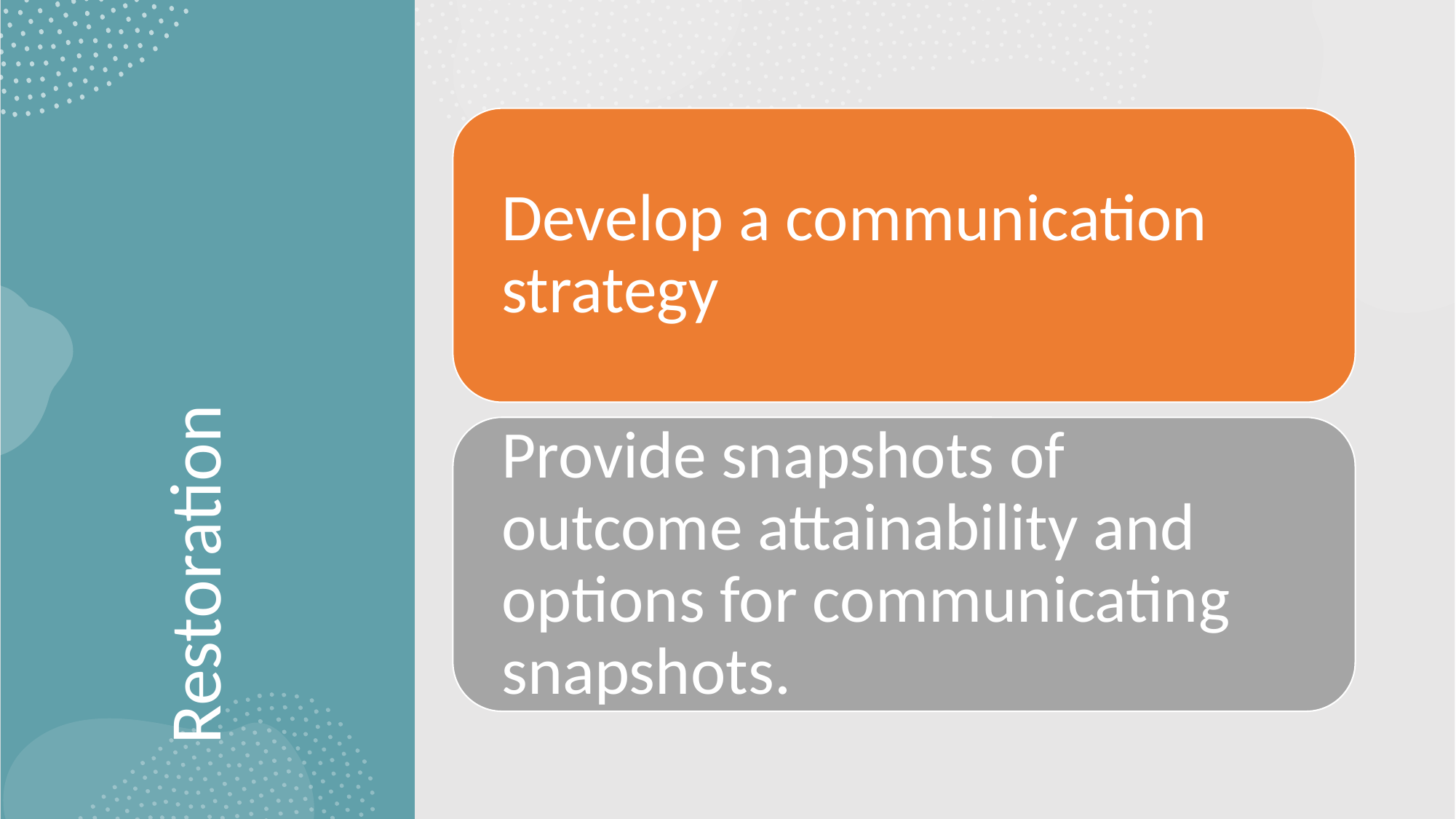

Develop a communication strategy
Provide snapshots of outcome attainability and options for communicating snapshots.
# Restoration